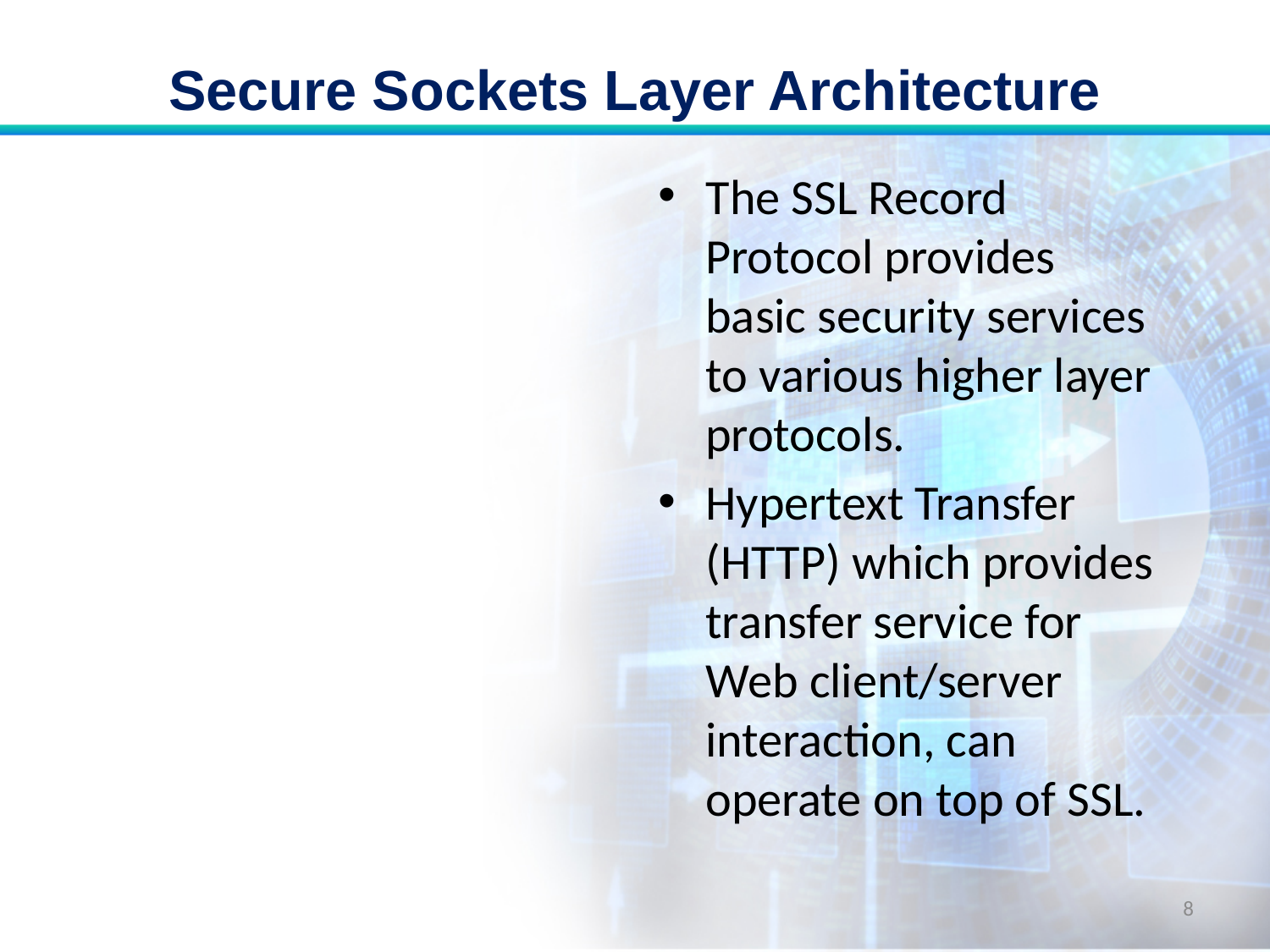

# Secure Sockets Layer Architecture
The SSL Record Protocol provides basic security services to various higher layer protocols.
Hypertext Transfer (HTTP) which provides transfer service for Web client/server interaction, can operate on top of SSL.
8